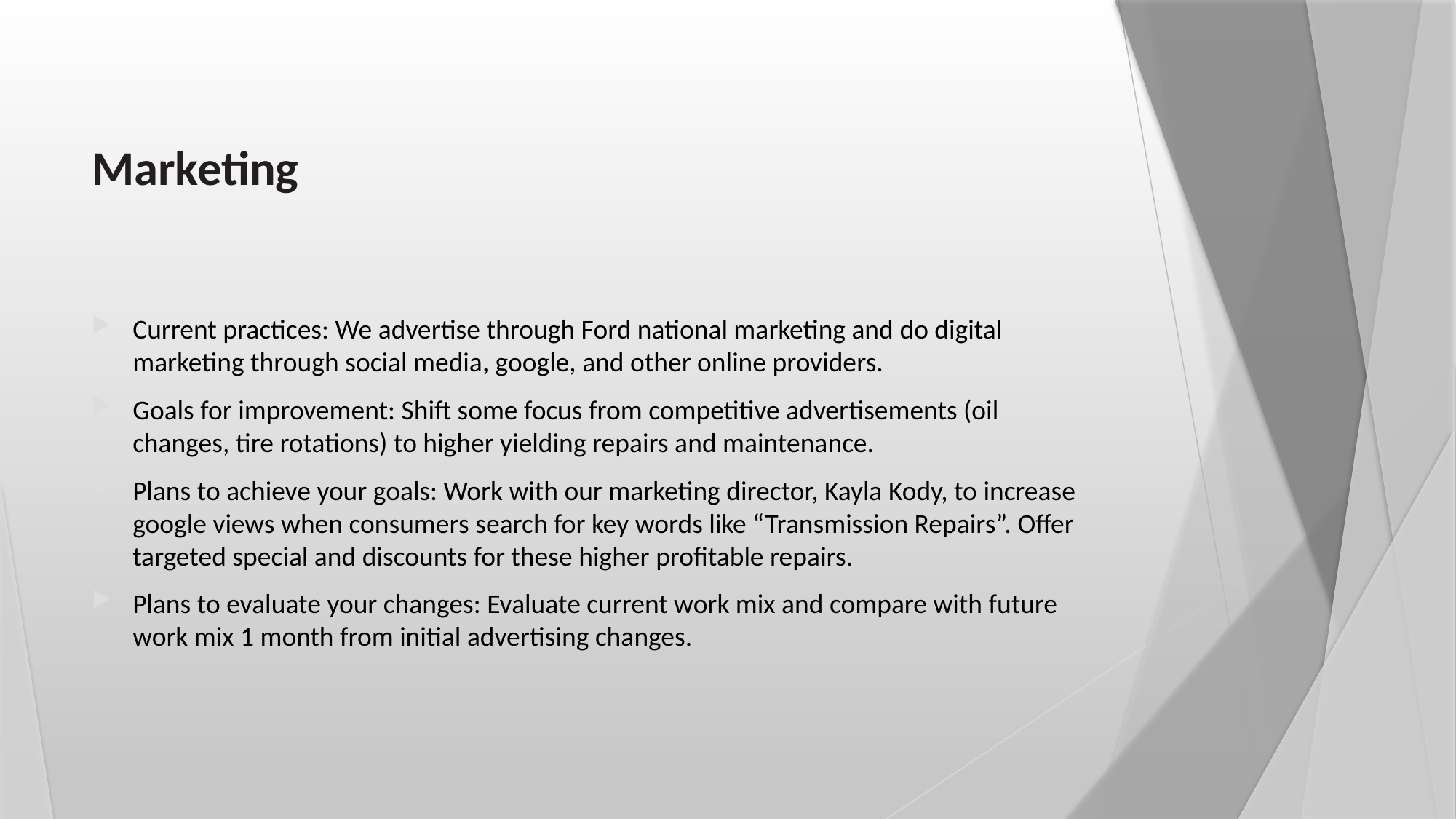

# Marketing

Current practices: We advertise through Ford national marketing and do digital marketing through social media, google, and other online providers.
Goals for improvement: Shift some focus from competitive advertisements (oil changes, tire rotations) to higher yielding repairs and maintenance.
Plans to achieve your goals: Work with our marketing director, Kayla Kody, to increase google views when consumers search for key words like “Transmission Repairs”. Offer targeted special and discounts for these higher profitable repairs.
Plans to evaluate your changes: Evaluate current work mix and compare with future work mix 1 month from initial advertising changes.